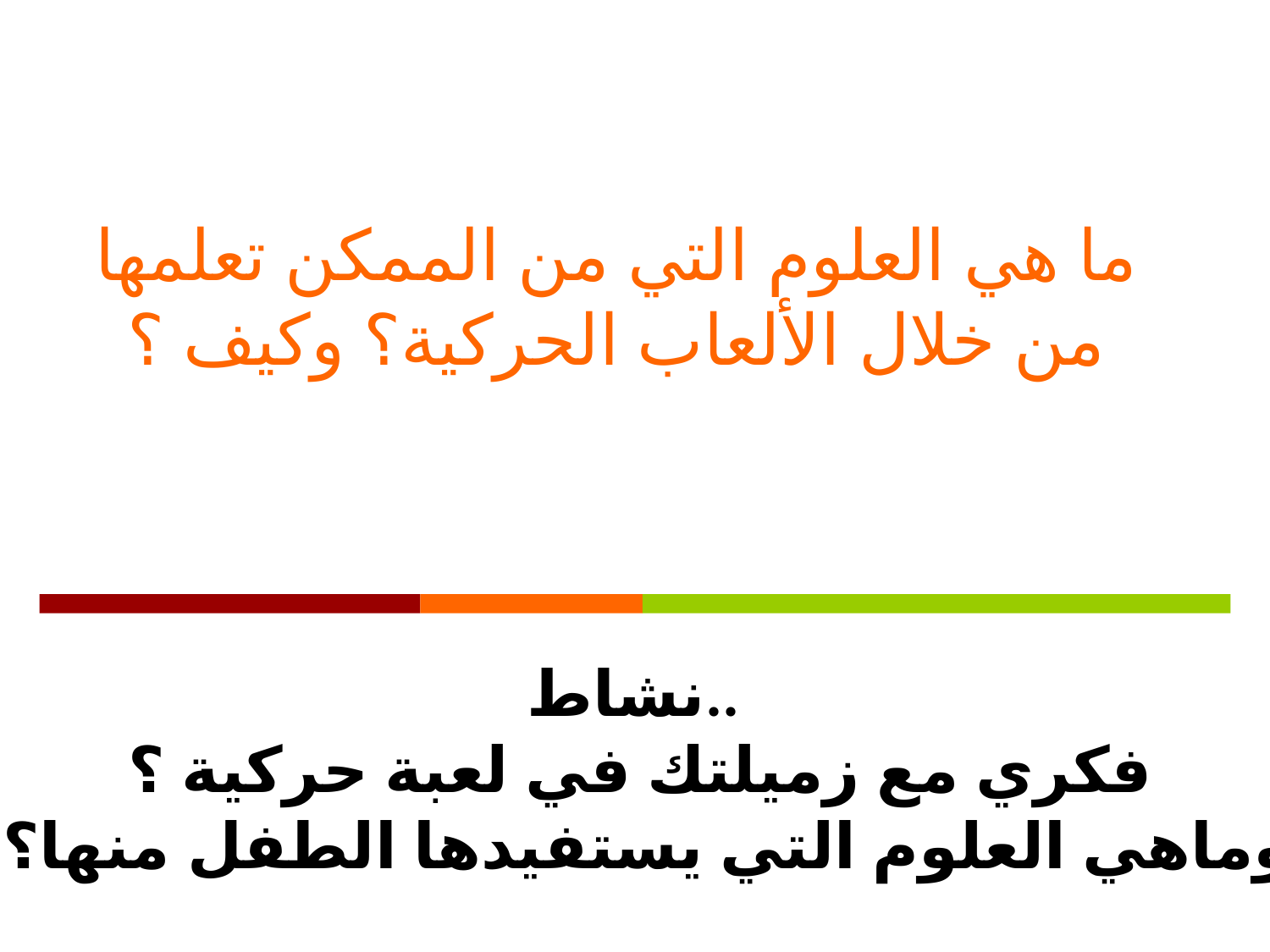

# ما هي العلوم التي من الممكن تعلمها من خلال الألعاب الحركية؟ وكيف ؟
نشاط..
فكري مع زميلتك في لعبة حركية ؟
 وماهي العلوم التي يستفيدها الطفل منها؟